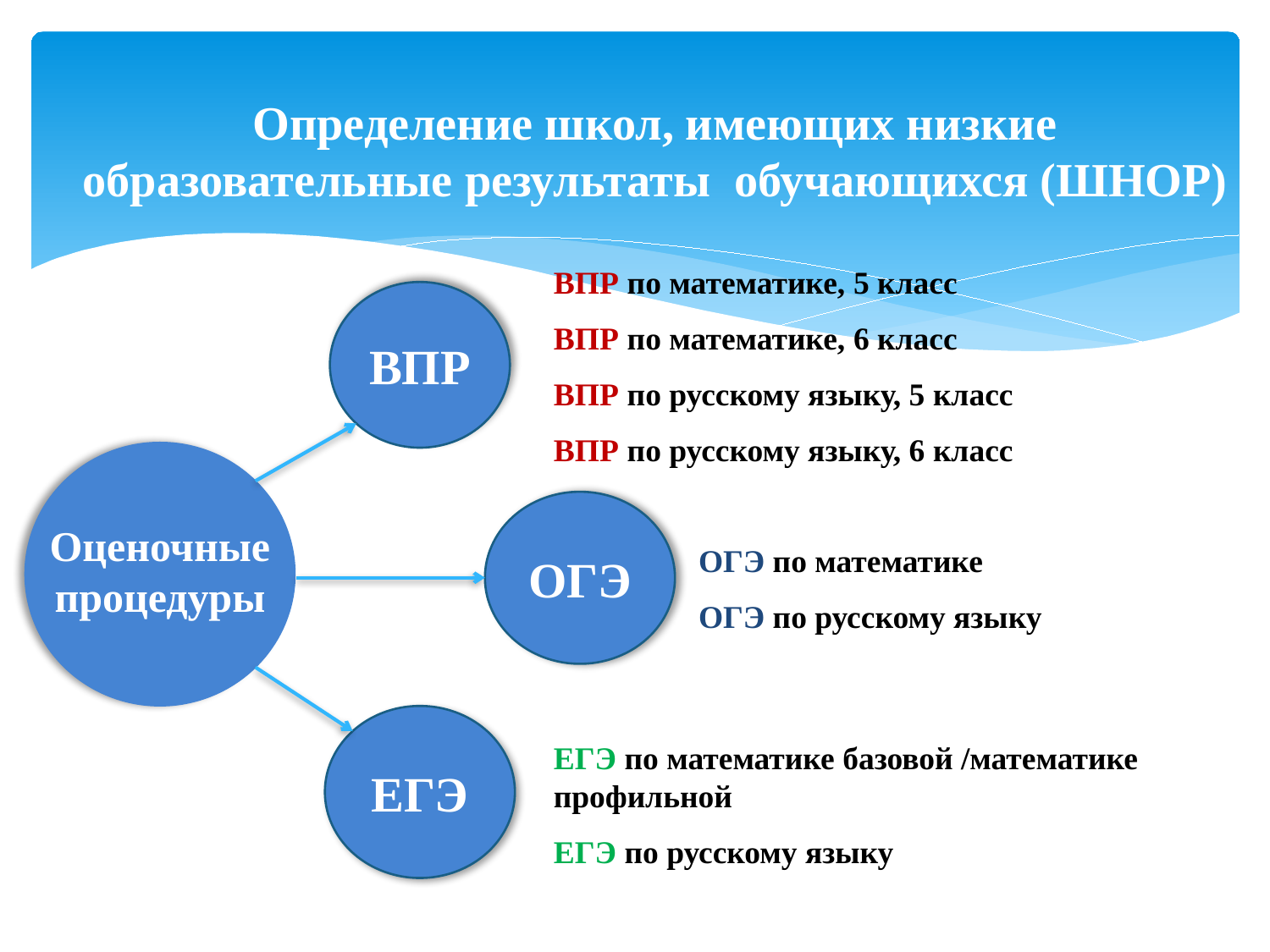

# Определение школ, имеющих низкие образовательные результаты  обучающихся (ШНОР)
ВПР по математике, 5 класс
ВПР по математике, 6 класс
ВПР по русскому языку, 5 класс
ВПР по русскому языку, 6 класс

                  ОГЭ по математике
                  ОГЭ по русскому языку

ЕГЭ по математике базовой /математике профильной
ЕГЭ по русскому языку
ВПР

ОГЭ
Оценочные процедуры
ЕГЭ